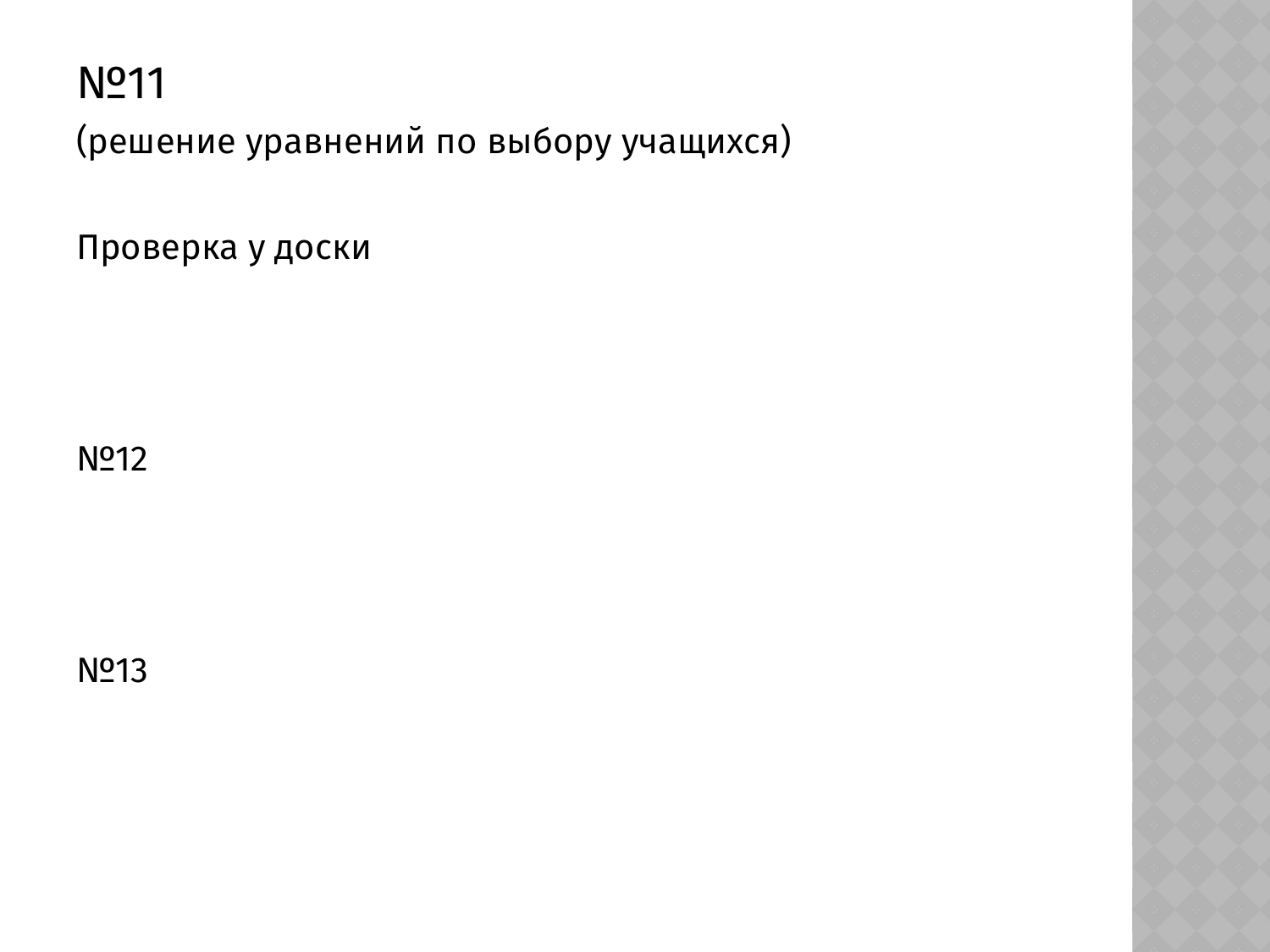

#
№11
(решение уравнений по выбору учащихся)

Проверка у доски

№12

№13